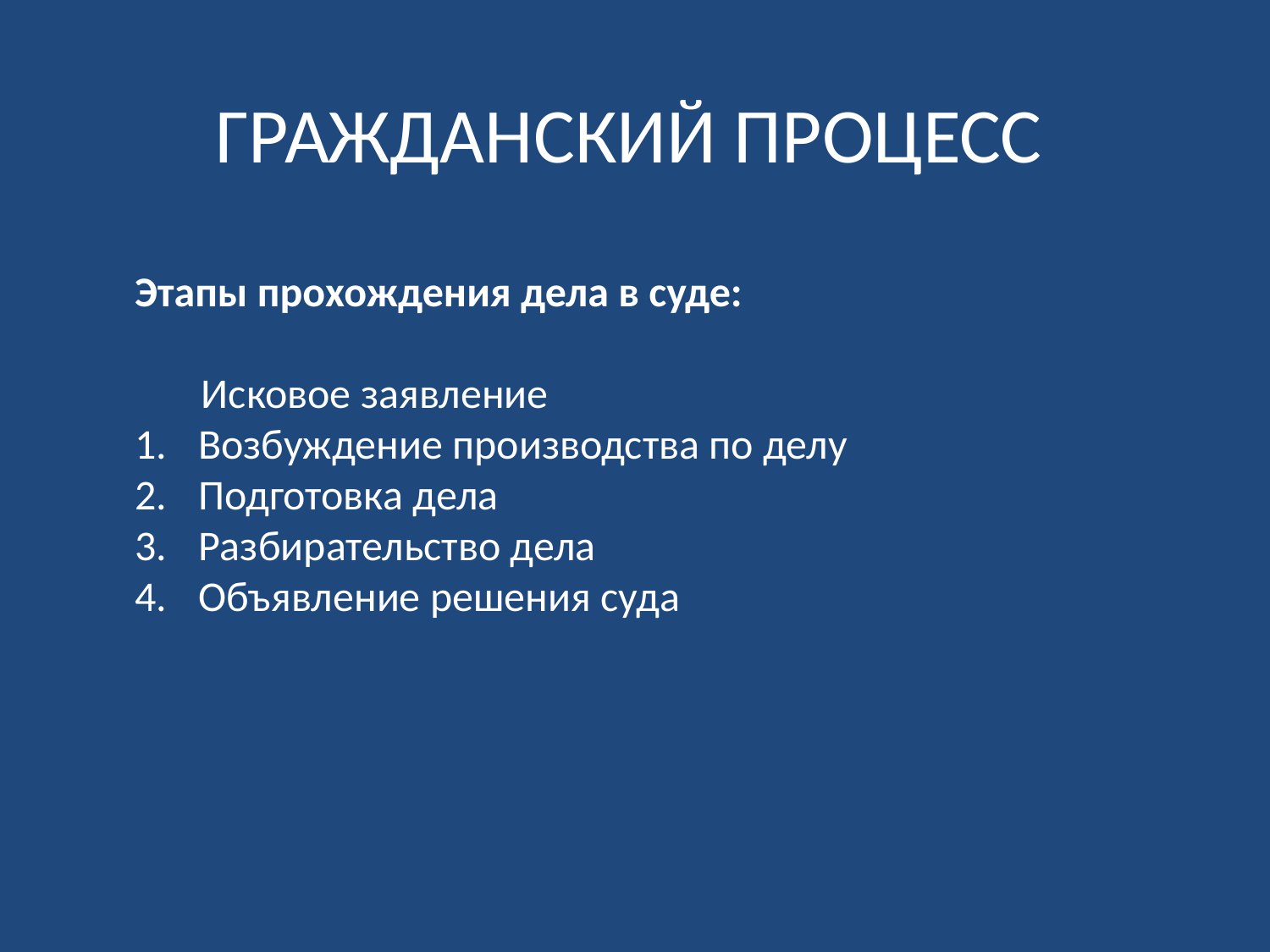

# ГРАЖДАНСКИЙ ПРОЦЕСС
Этапы прохождения дела в суде:

       Исковое заявление
Возбуждение производства по делу
Подготовка дела
Разбирательство дела
Объявление решения суда